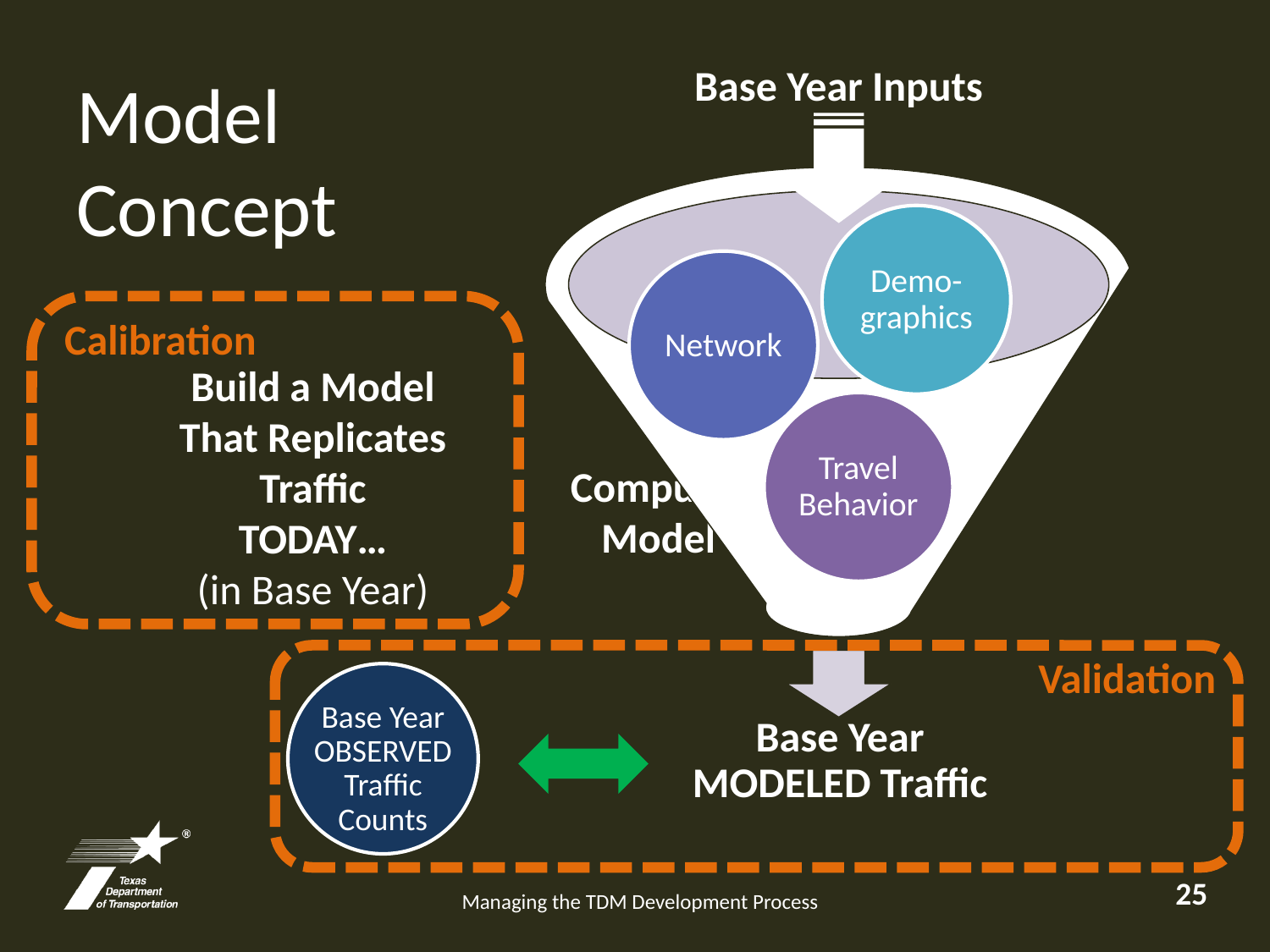

# Model Concept
Base Year Inputs

Demo-graphics
Network
Travel Behavior

Calibration
Build a Model That Replicates Traffic
TODAY…
(in Base Year)
Computer Model

Validation

Base Year
OBSERVED
Traffic
Counts
Base Year
MODELED Traffic